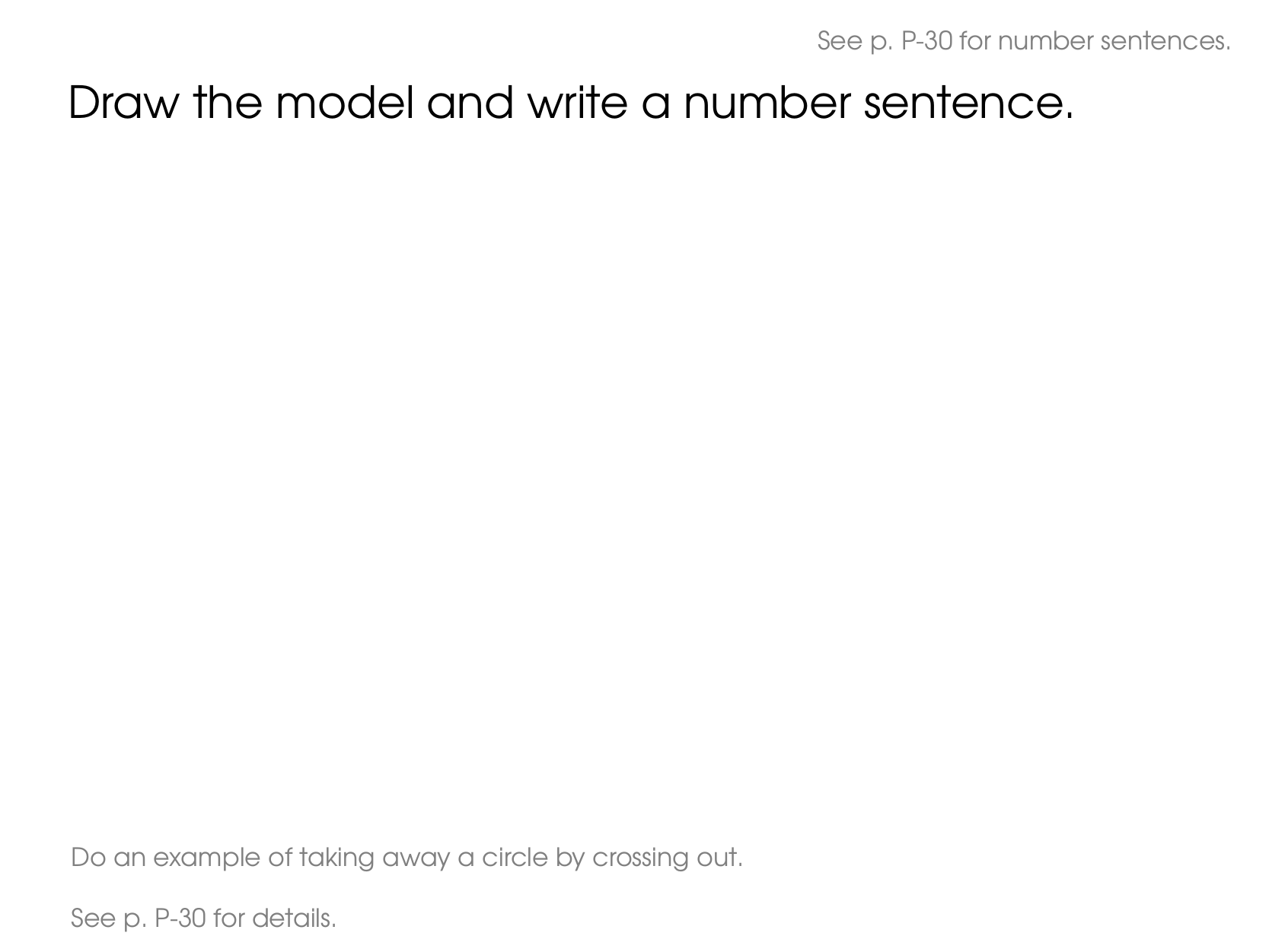

See p. P-30 for number sentences.
Draw the model and write a number sentence.
Do an example of taking away a circle by crossing out.
See p. P-30 for details.